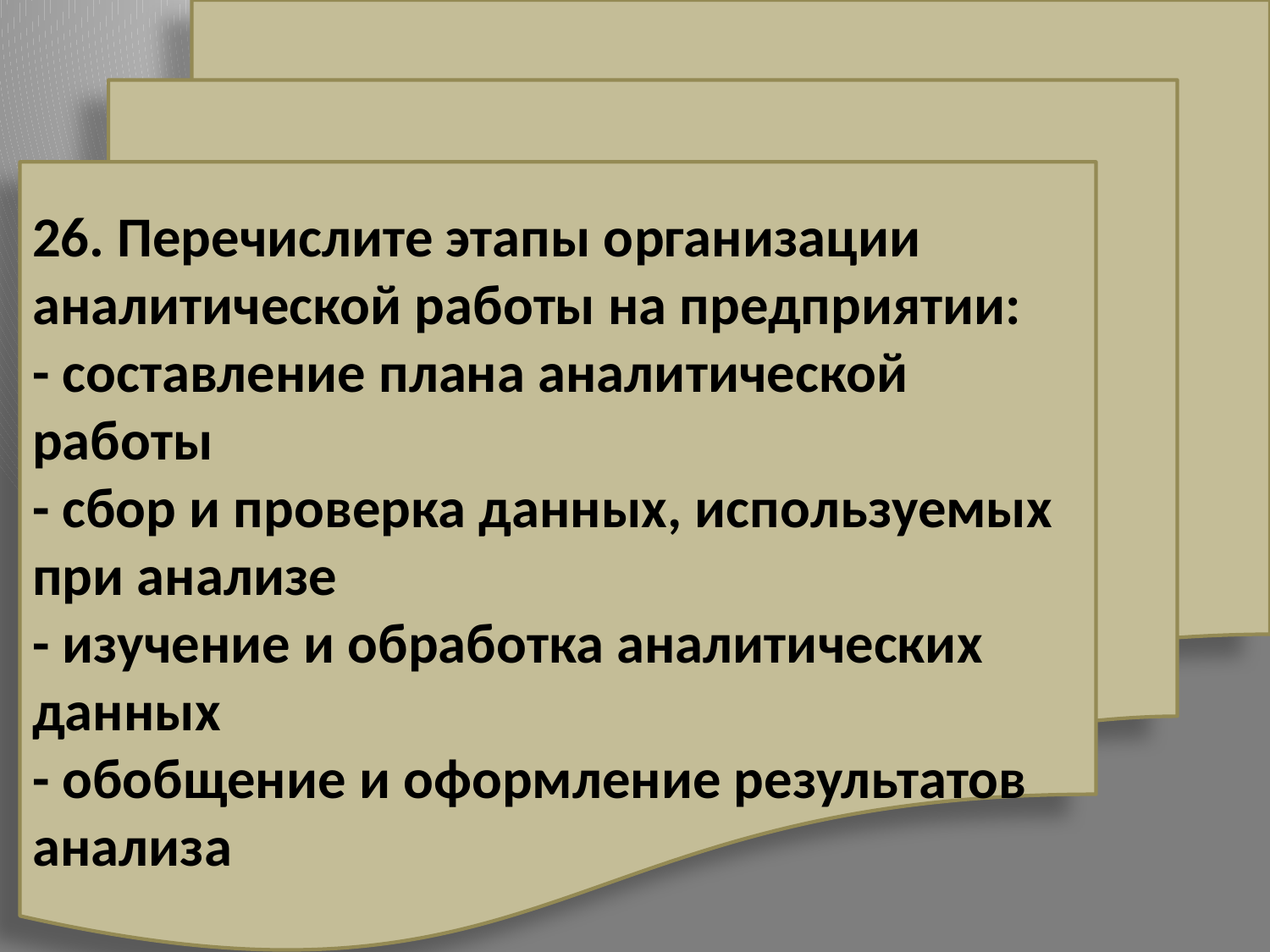

26. Перечислите этапы организации аналитической работы на предприятии:
- составление плана аналитической работы
- сбор и проверка данных, используемых при анализе
- изучение и обработка аналитических данных
- обобщение и оформление результатов анализа